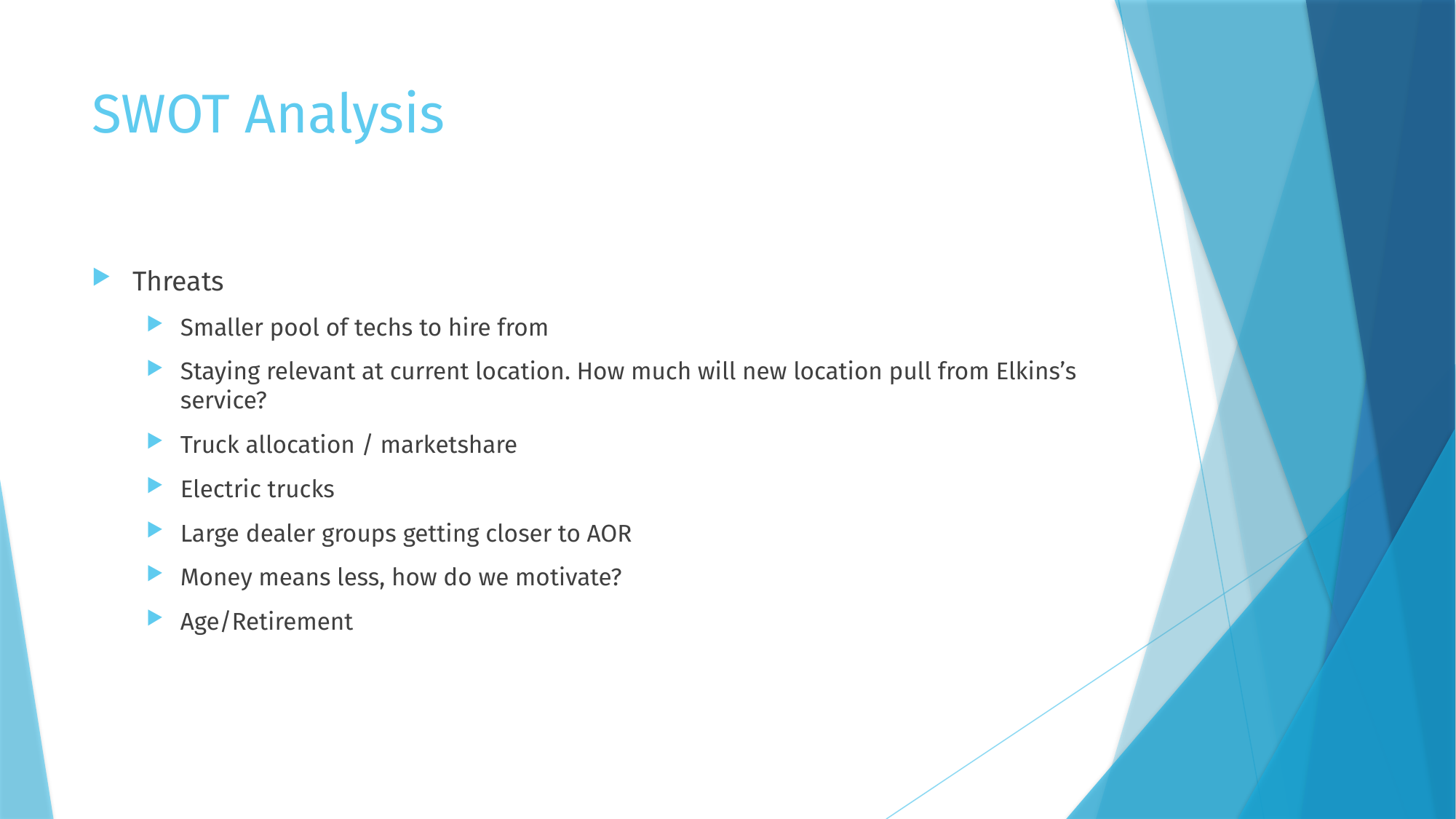

# SWOT Analysis
Threats
Smaller pool of techs to hire from
Staying relevant at current location. How much will new location pull from Elkins’s service?
Truck allocation / marketshare
Electric trucks
Large dealer groups getting closer to AOR
Money means less, how do we motivate?
Age/Retirement